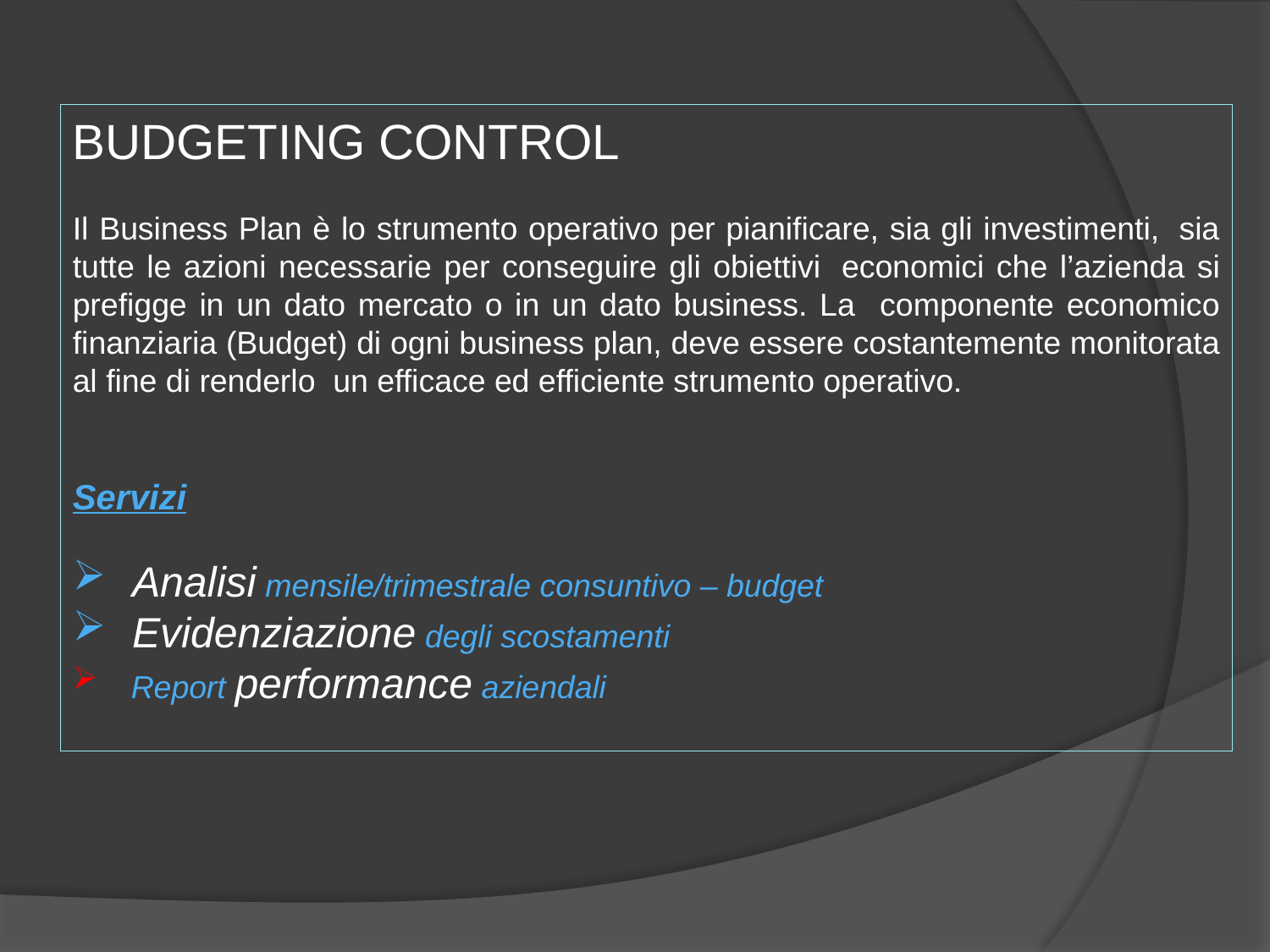

BUDGETING CONTROL

Il Business Plan è lo strumento operativo per pianificare, sia gli investimenti,  sia tutte le azioni necessarie per conseguire gli obiettivi  economici che l’azienda si prefigge in un dato mercato o in un dato business. La  componente economico finanziaria (Budget) di ogni business plan, deve essere costantemente monitorata al fine di renderlo  un efficace ed efficiente strumento operativo.

Servizi

 Analisi mensile/trimestrale consuntivo – budget
 Evidenziazione degli scostamenti
  Report performance aziendali